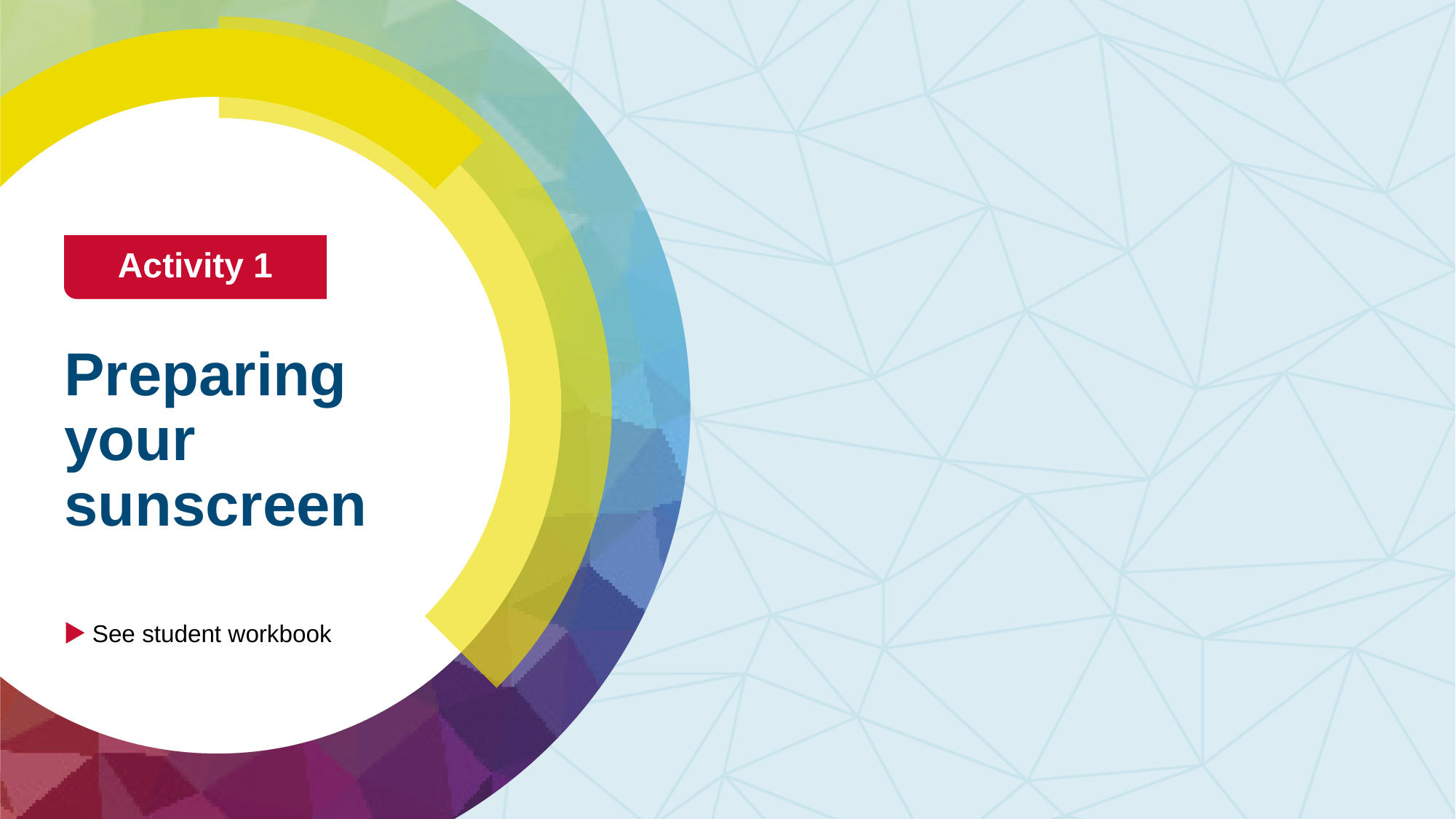

Activity 1
# Preparing your sunscreen
See student workbook